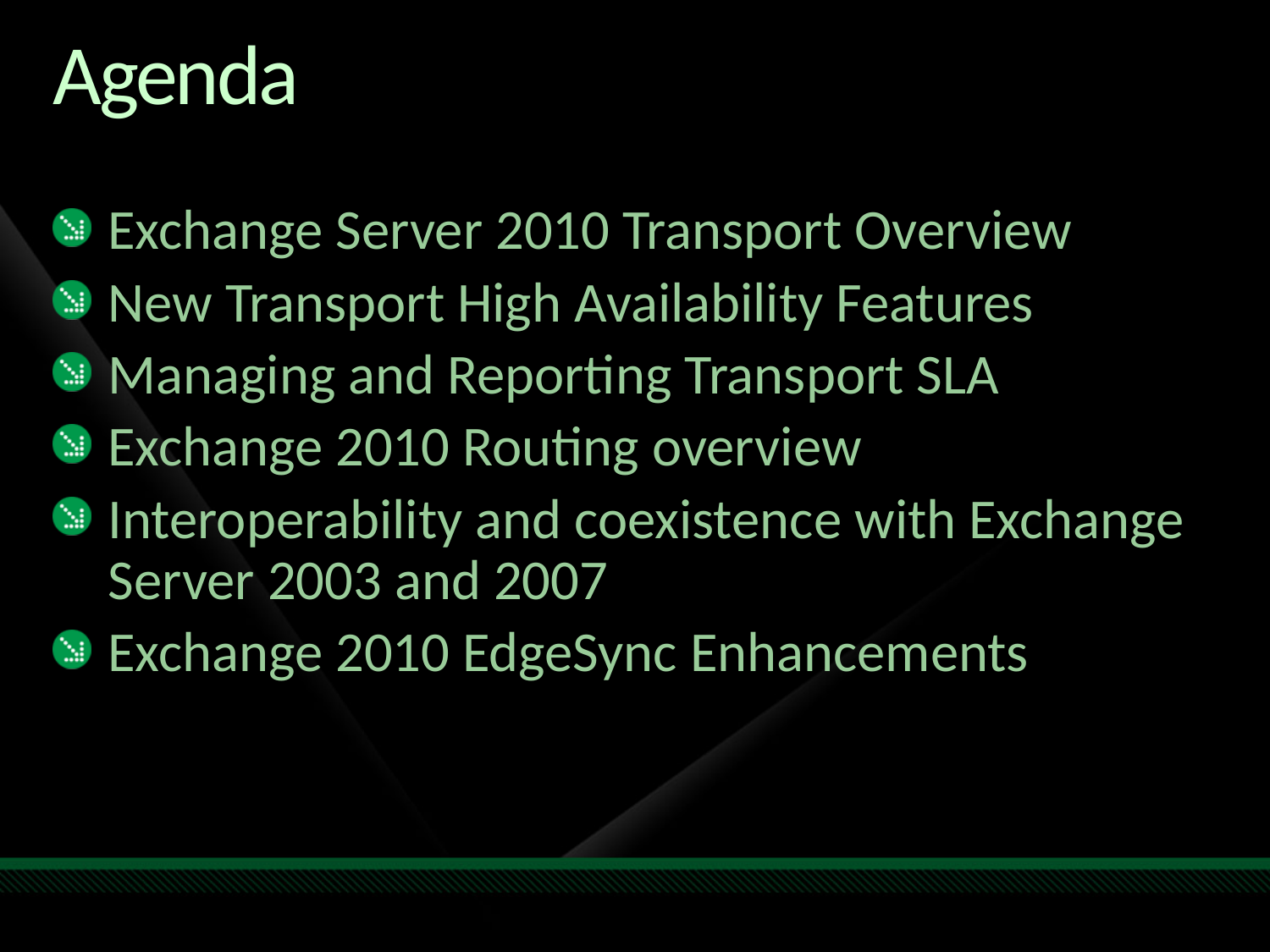

# Agenda
Exchange Server 2010 Transport Overview
New Transport High Availability Features
Managing and Reporting Transport SLA
Exchange 2010 Routing overview
Interoperability and coexistence with Exchange Server 2003 and 2007
Exchange 2010 EdgeSync Enhancements